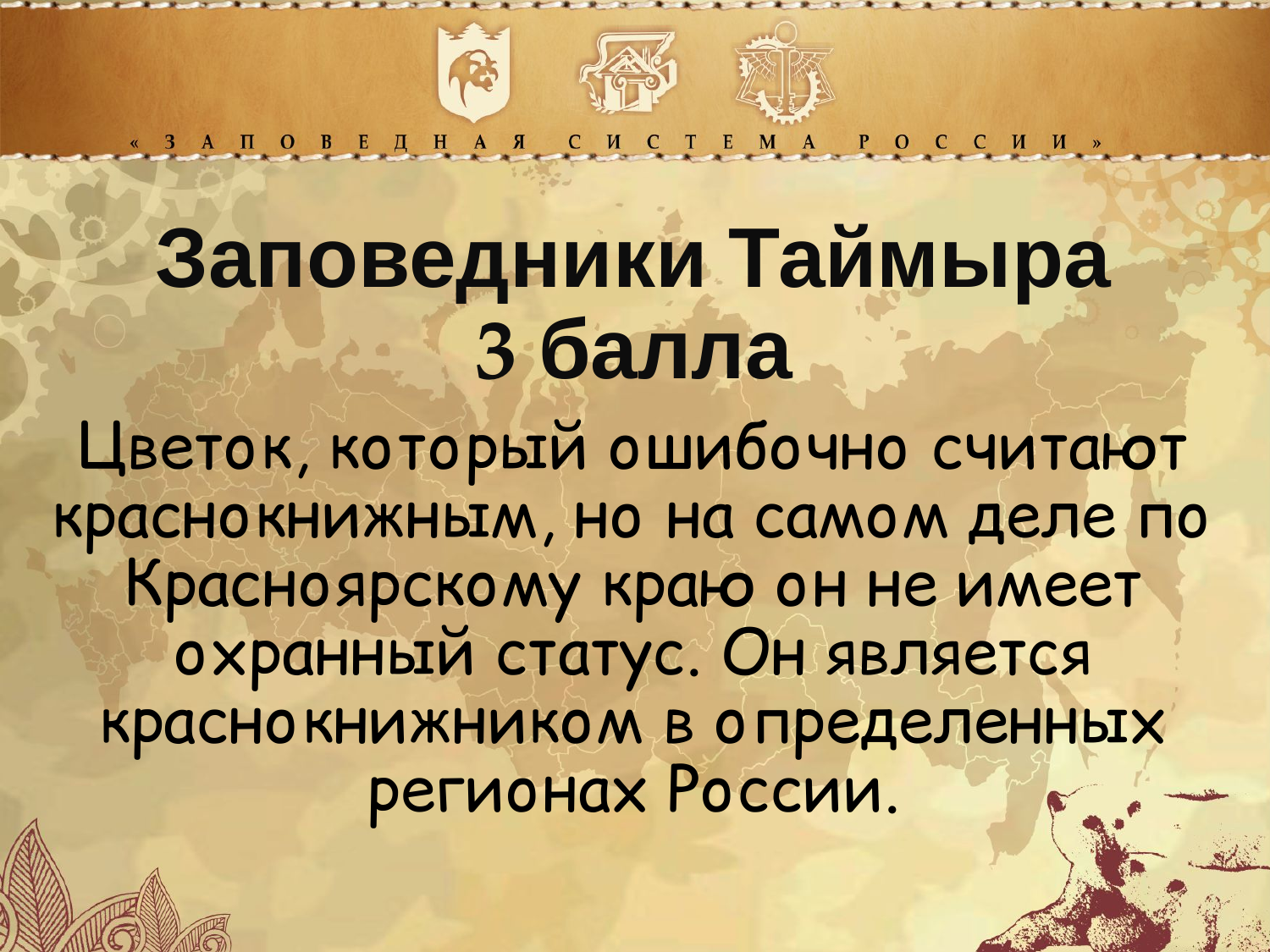

Заповедники Таймыра
3 балла
Цветок, который ошибочно считают краснокнижным, но на самом деле по Красноярскому краю он не имеет охранный статус. Он является краснокнижником в определенных регионах России.